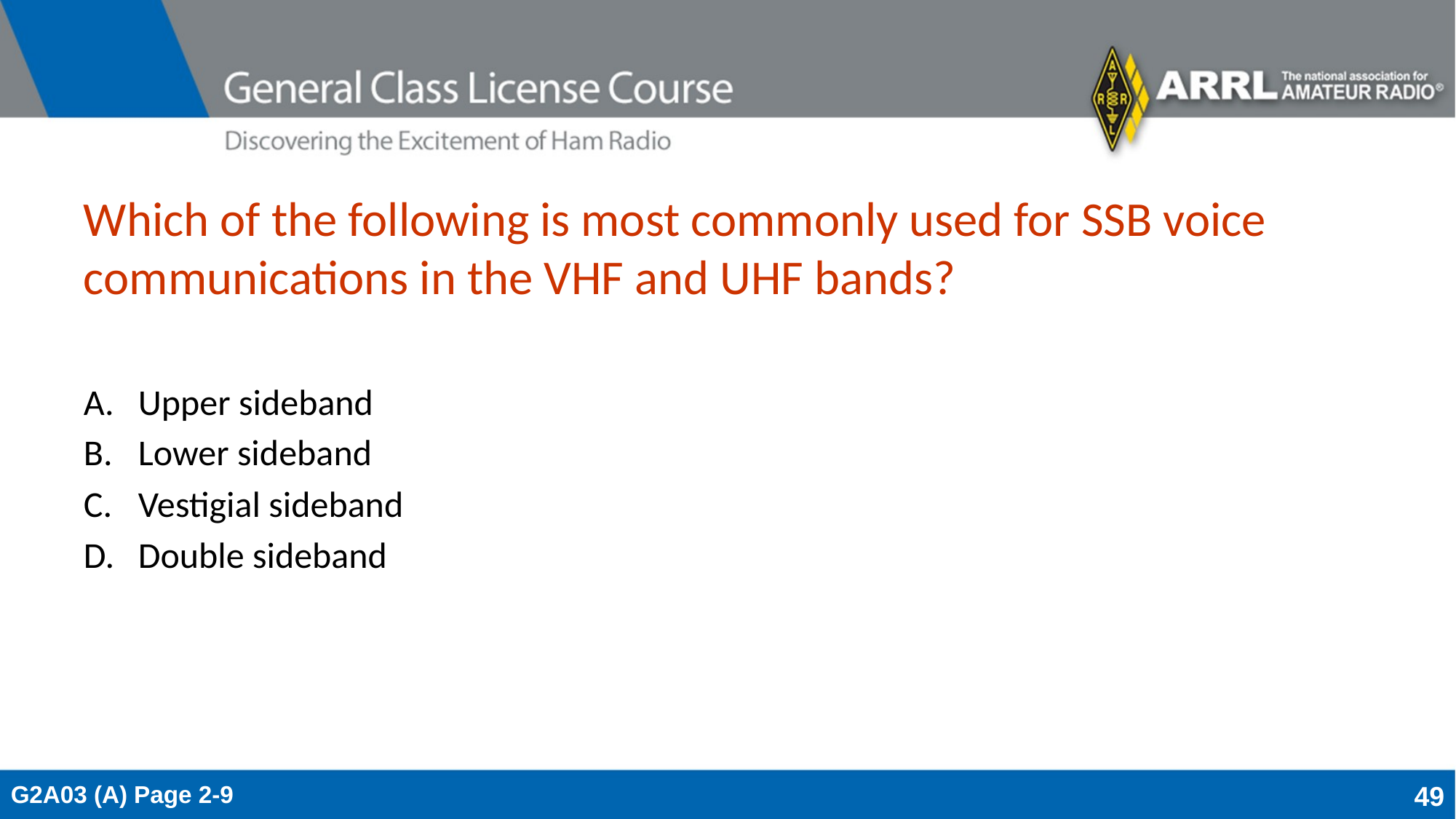

# Which of the following is most commonly used for SSB voice communications in the VHF and UHF bands?
Upper sideband
Lower sideband
Vestigial sideband
Double sideband
G2A03 (A) Page 2-9
49